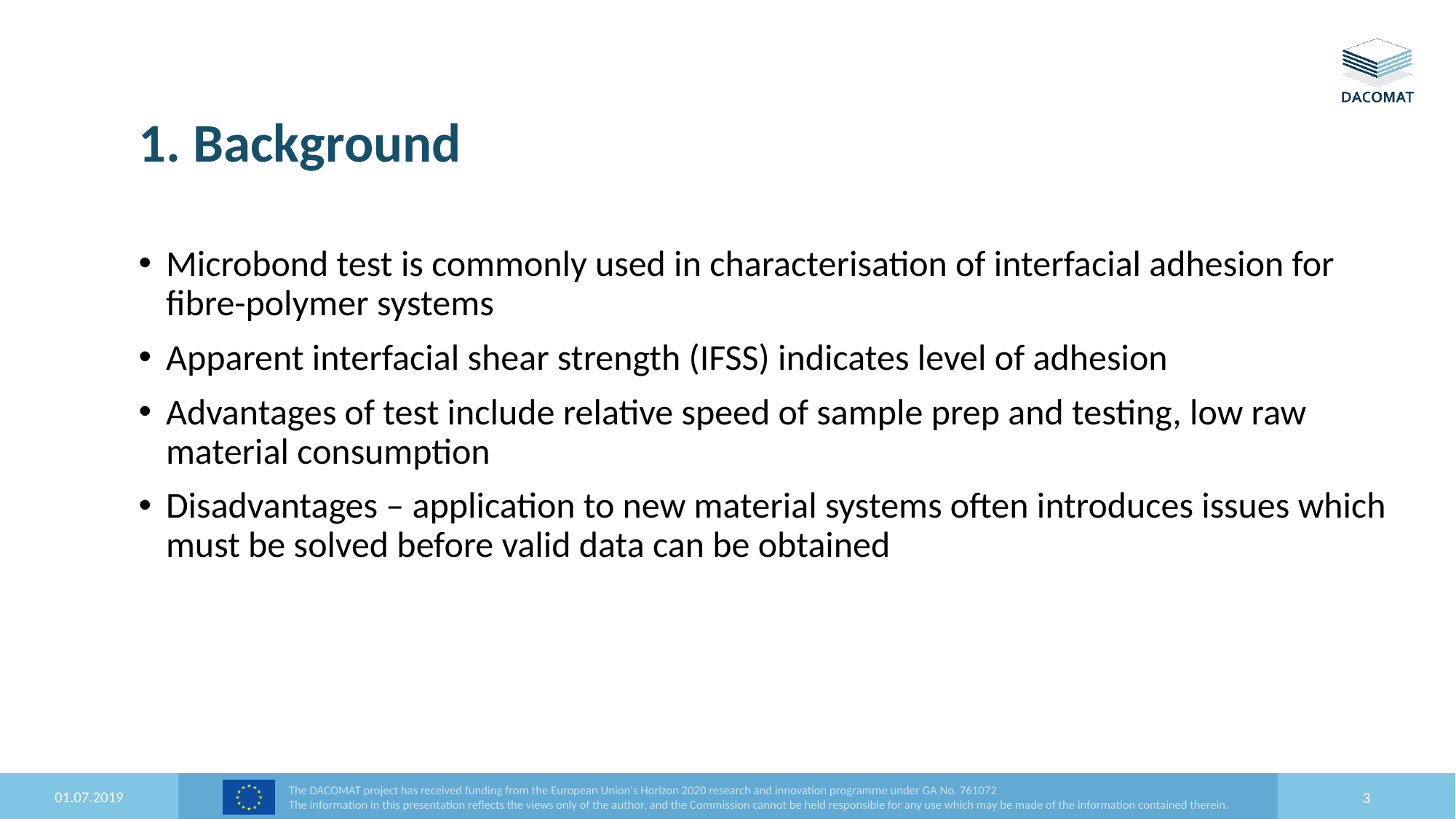

# 1. Background
Microbond test is commonly used in characterisation of interfacial adhesion for fibre-polymer systems
Apparent interfacial shear strength (IFSS) indicates level of adhesion
Advantages of test include relative speed of sample prep and testing, low raw material consumption
Disadvantages – application to new material systems often introduces issues which must be solved before valid data can be obtained
01.07.2019
3